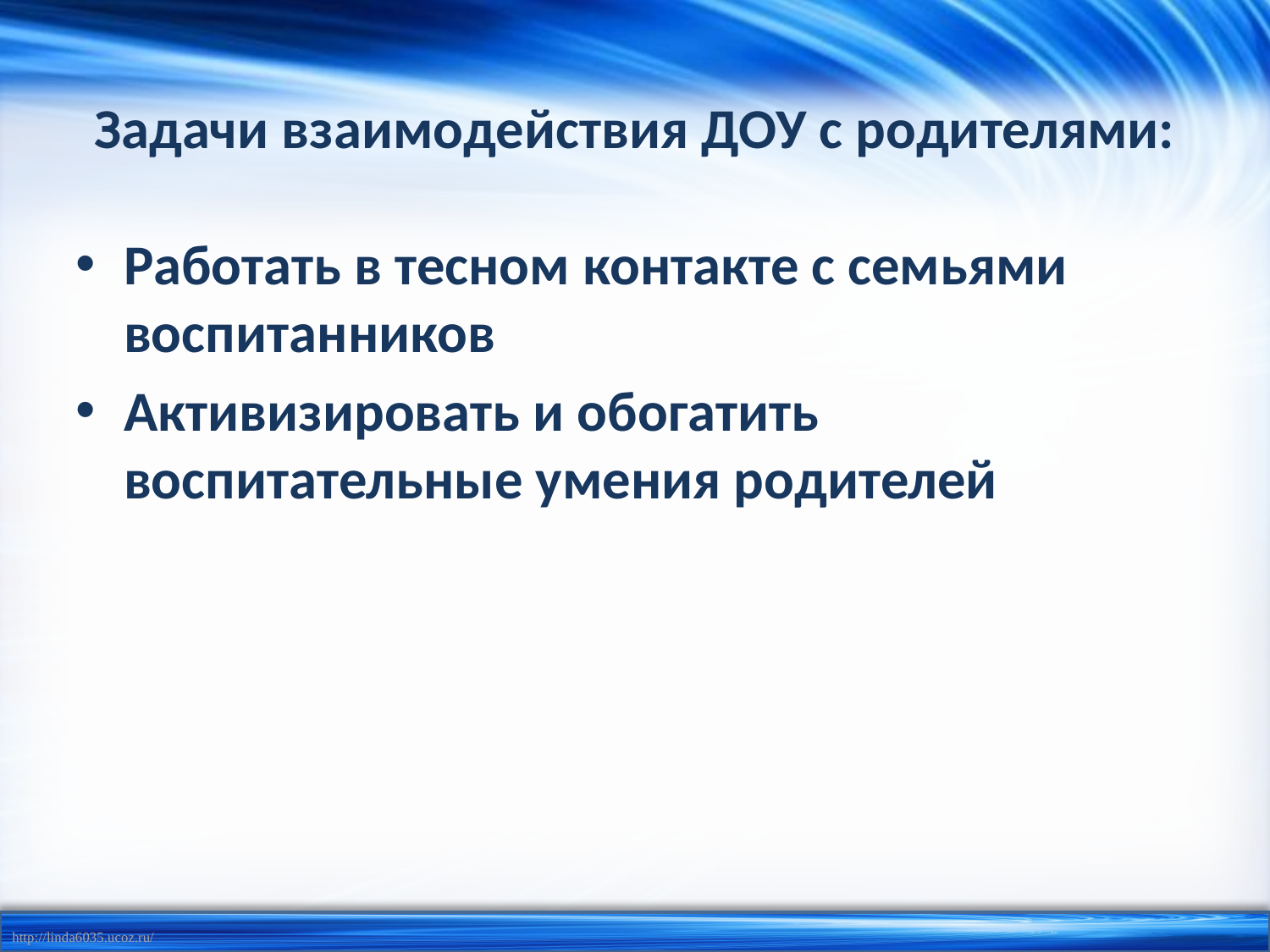

# Задачи взаимодействия ДОУ с родителями:
Работать в тесном контакте с семьями воспитанников
Активизировать и обогатить воспитательные умения родителей